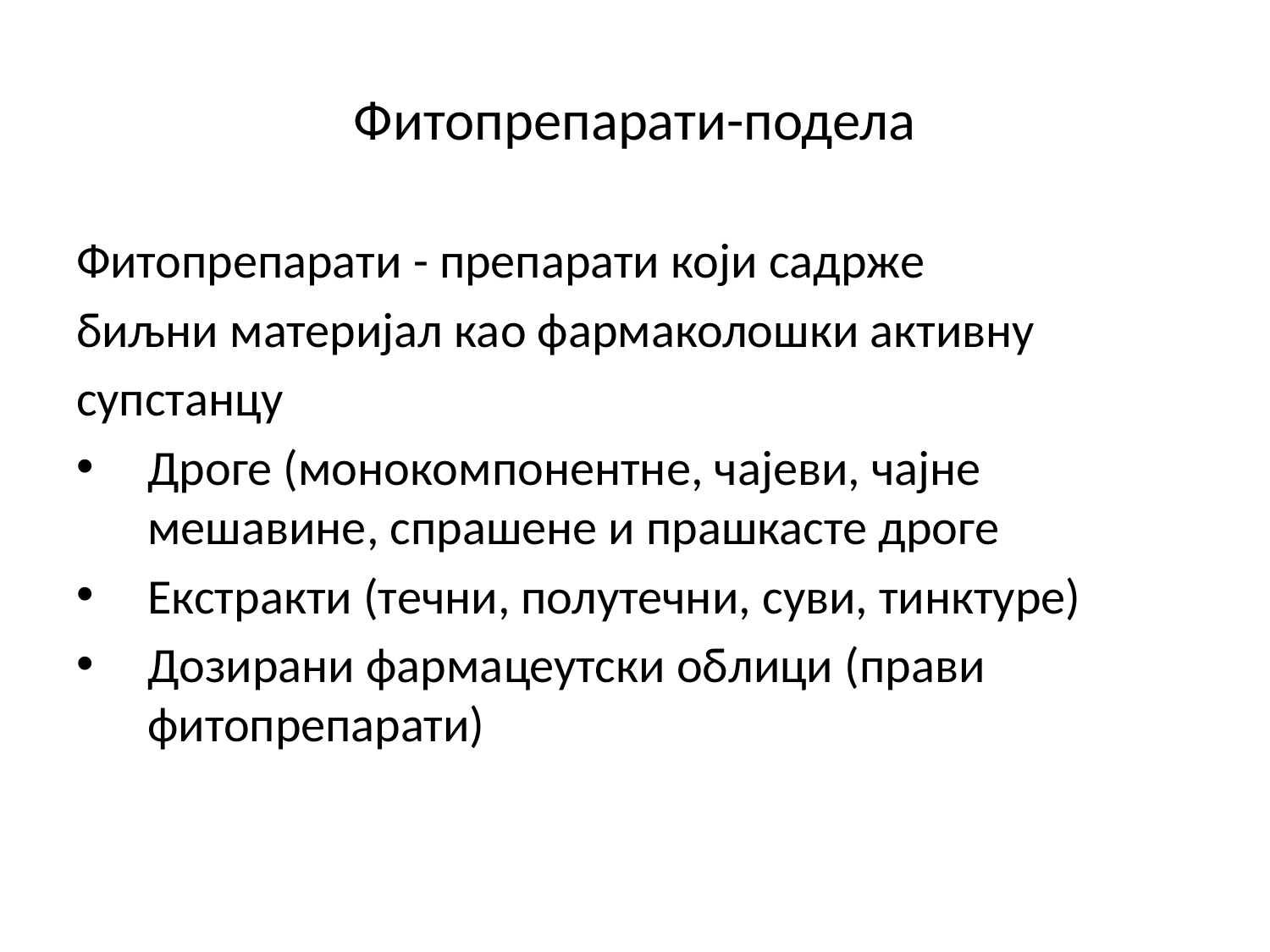

Фитопрепарати-подела
Фитопрепарати - препарати који садрже
биљни материјал као фармаколошки активну
супстанцу
Дроге (монокомпонентне, чајеви, чајне мешавине, спрашене и прашкасте дроге
Екстракти (течни, полутечни, суви, тинктуре)
Дозирани фармацеутски облици (прави фитопрепарати)